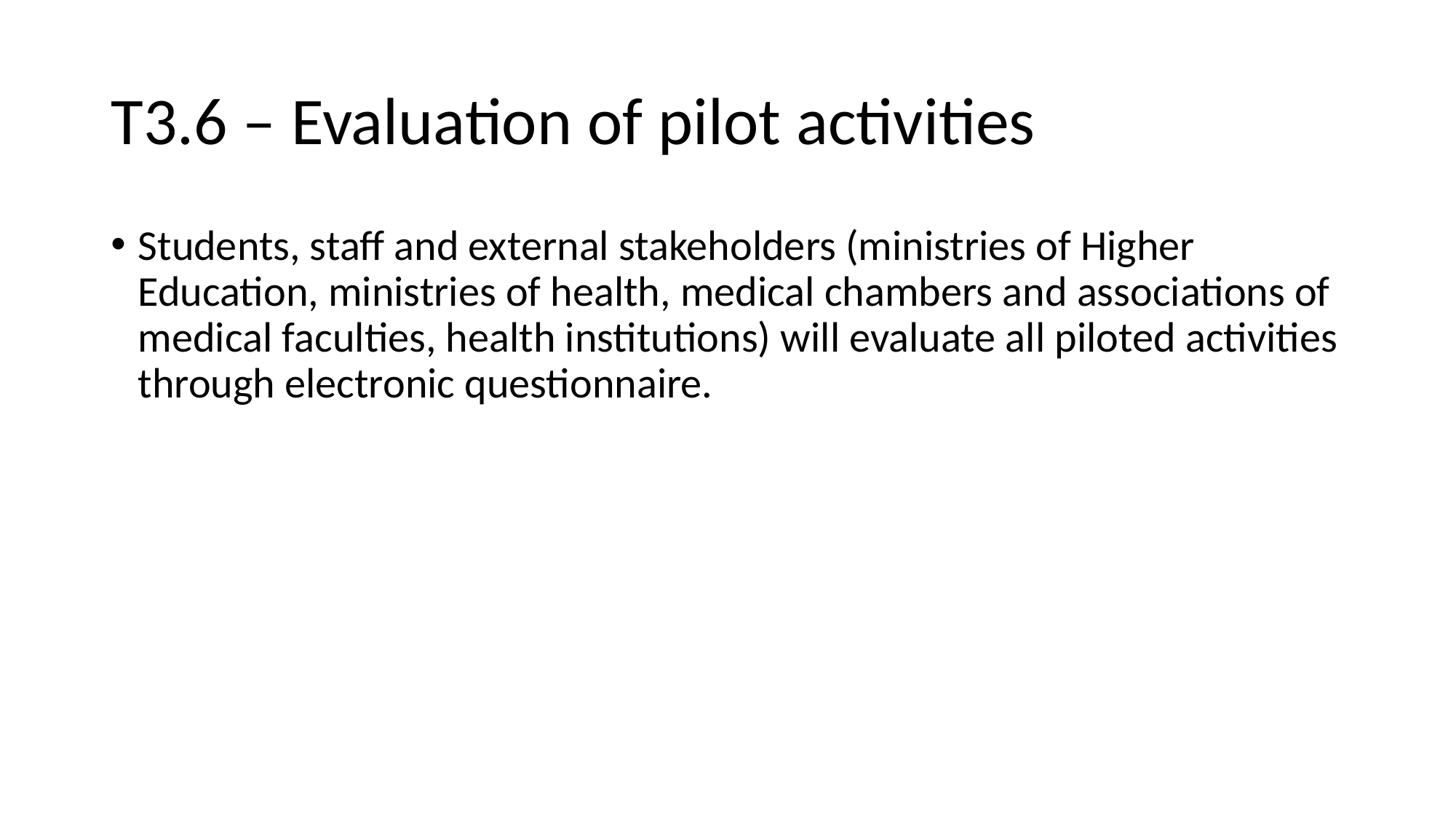

# T3.6 – Evaluation of pilot activities
Students, staff and external stakeholders (ministries of Higher Education, ministries of health, medical chambers and associations of medical faculties, health institutions) will evaluate all piloted activities through electronic questionnaire.